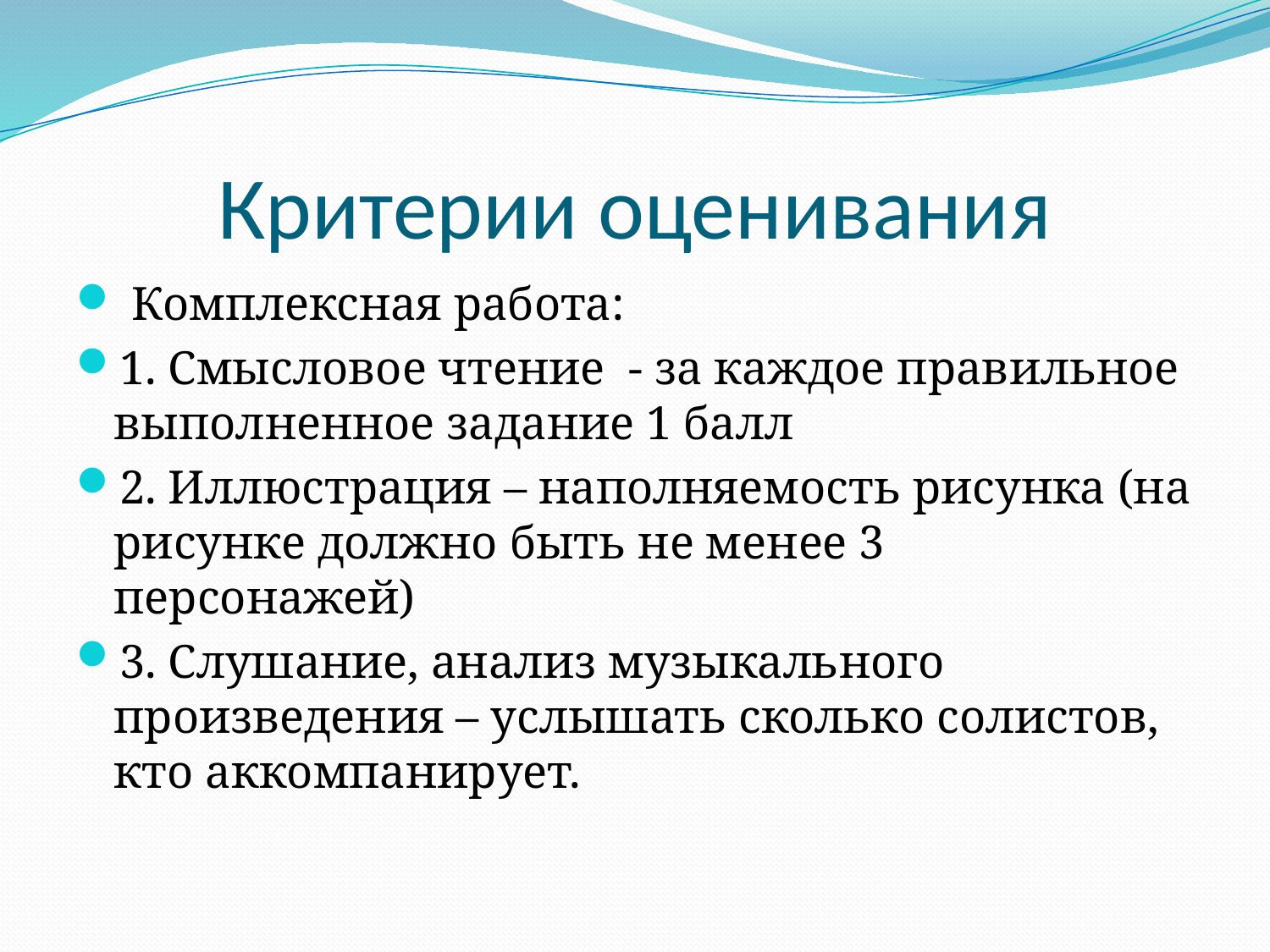

# Критерии оценивания
 Комплексная работа:
1. Смысловое чтение  - за каждое правильное выполненное задание 1 балл
2. Иллюстрация – наполняемость рисунка (на рисунке должно быть не менее 3 персонажей)
3. Слушание, анализ музыкального произведения – услышать сколько солистов, кто аккомпанирует.